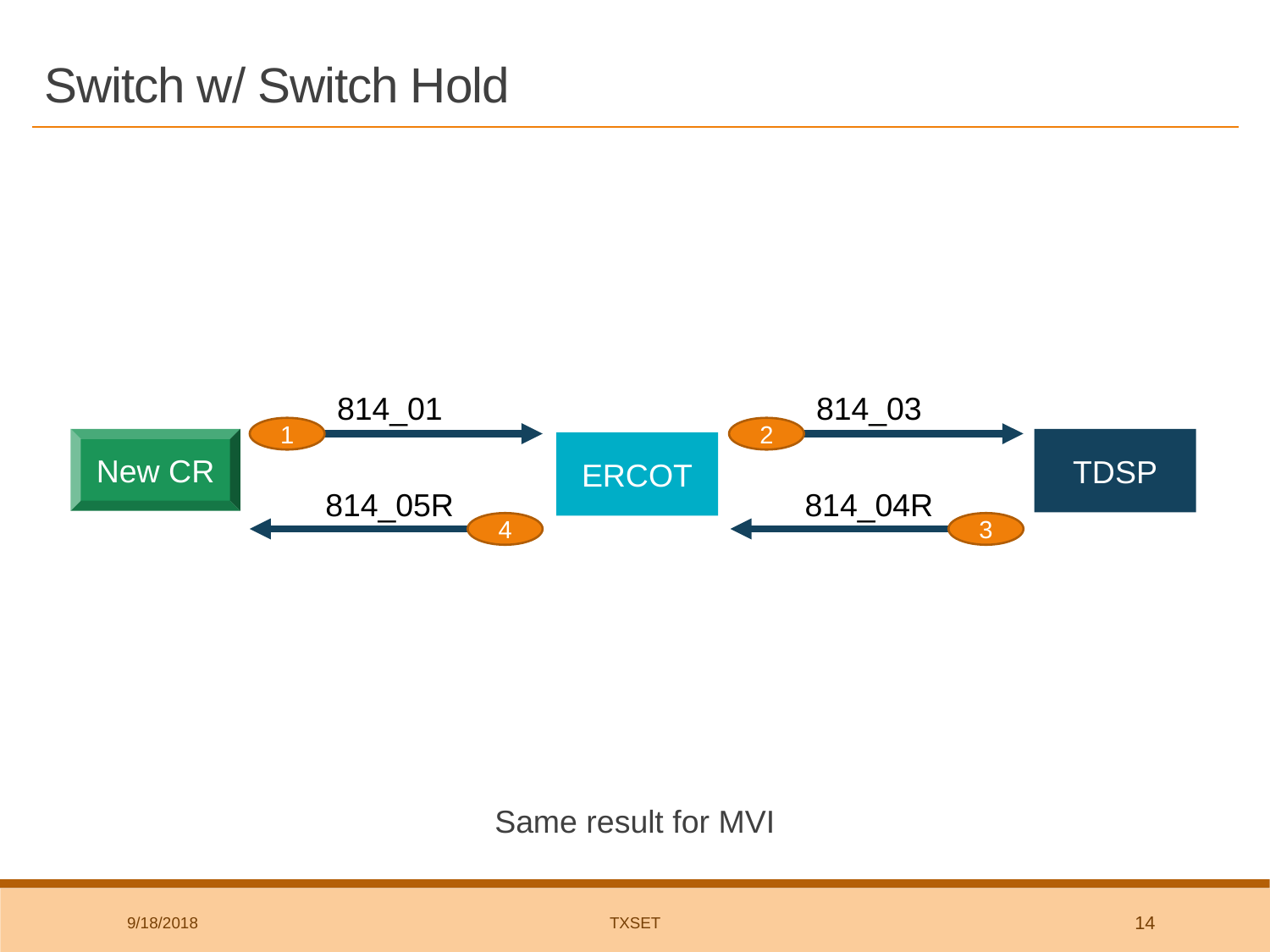

# Switch w/ Switch Hold
814_01
1
814_03
2

New CR
TDSP
ERCOT
814_05R
4
814_04R
3

Same result for MVI
9/18/2018
TxSET
14